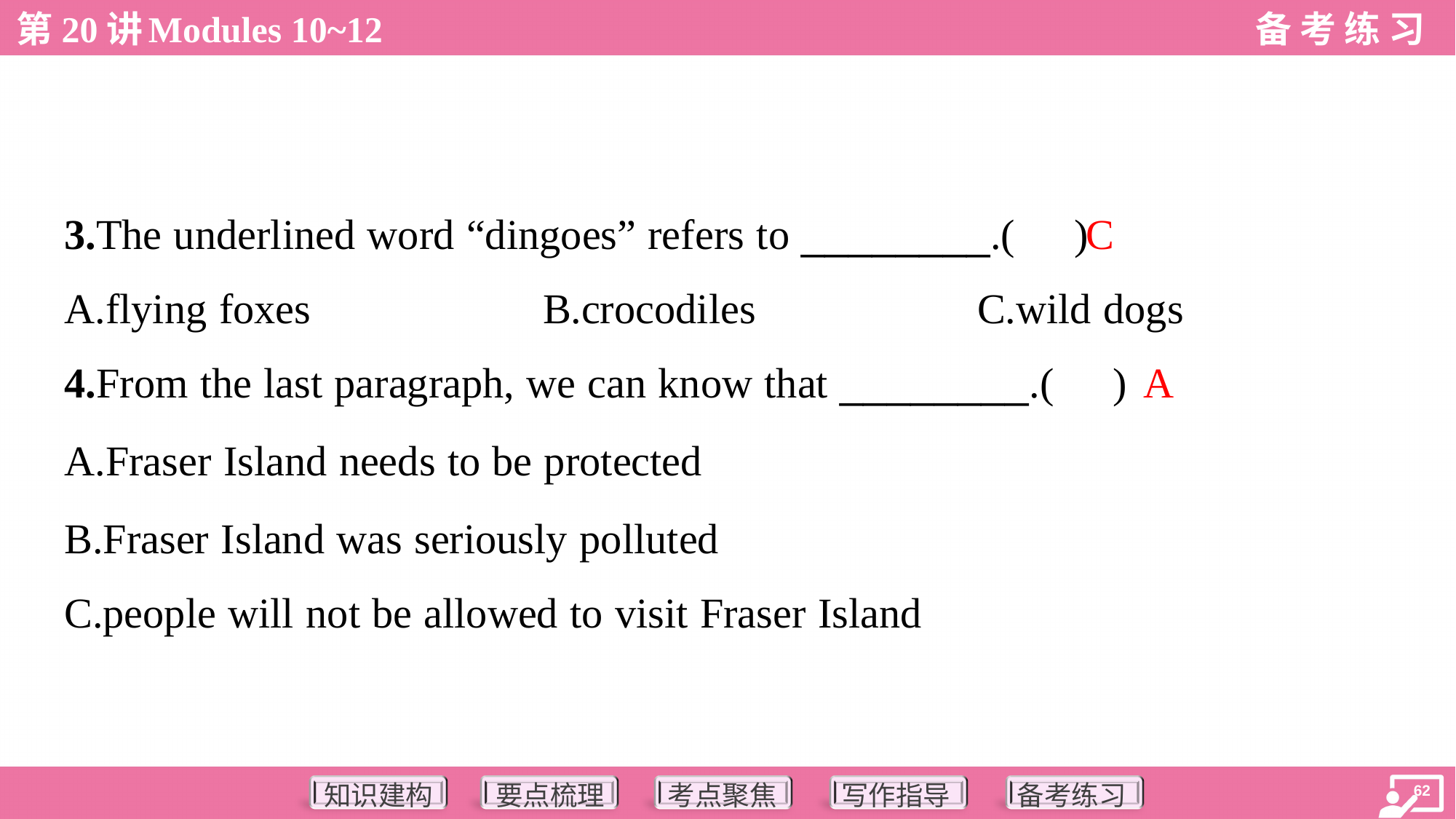

C
3.The underlined word “dingoes” refers to ________.(     )
A.flying foxes	B.crocodiles	C.wild dogs
A
4.From the last paragraph, we can know that ________.(     )
A.Fraser Island needs to be protected
B.Fraser Island was seriously polluted
C.people will not be allowed to visit Fraser Island